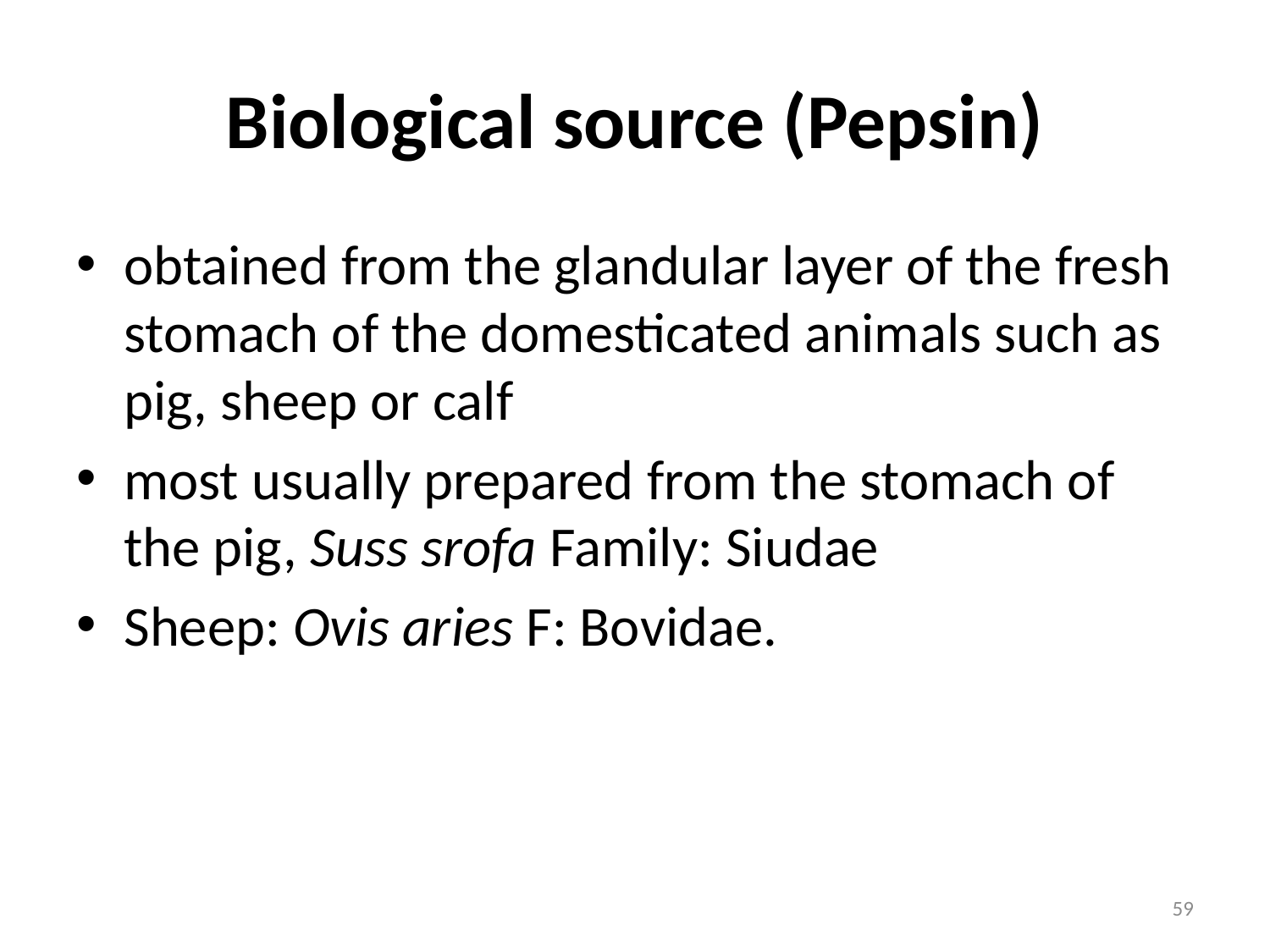

# Biological source (Pepsin)
obtained from the glandular layer of the fresh stomach of the domesticated animals such as pig, sheep or calf
most usually prepared from the stomach of the pig, Suss srofa Family: Siudae
Sheep: Ovis aries F: Bovidae.

59